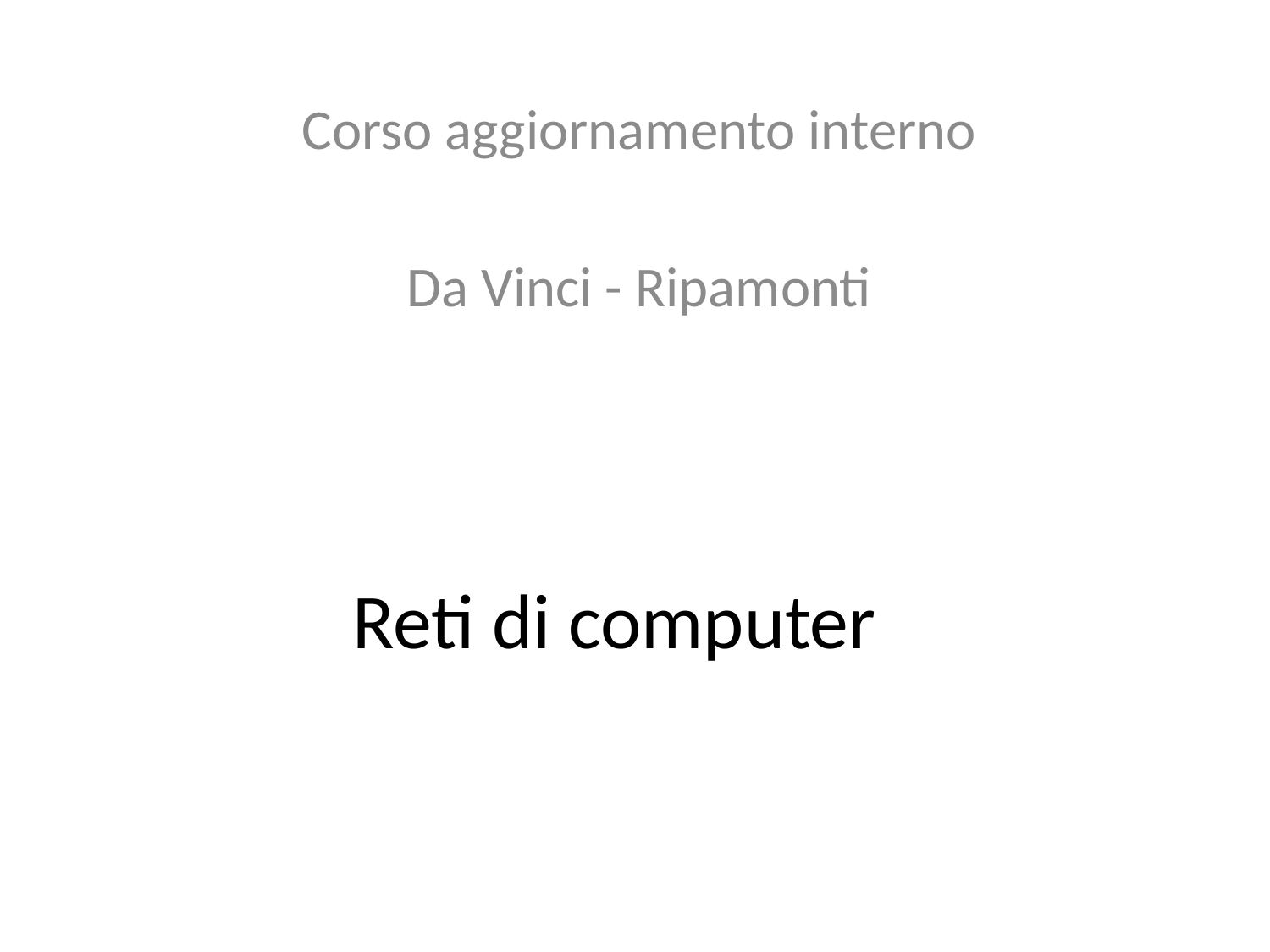

Corso aggiornamento interno

Da Vinci - Ripamonti
# Reti di computer